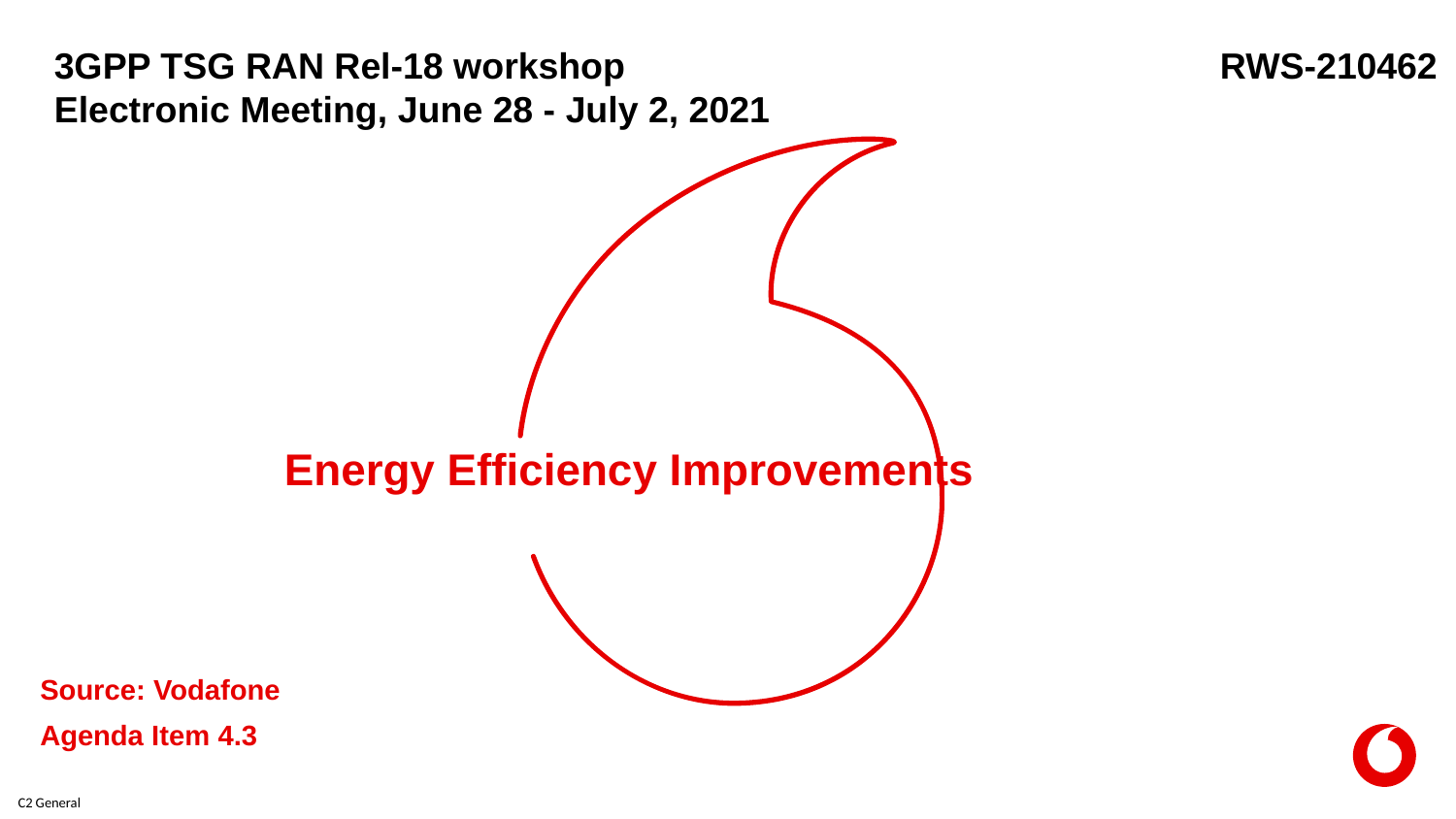

3GPP TSG RAN Rel-18 workshop
Electronic Meeting, June 28 - July 2, 2021
RWS-210462
# Energy Efficiency Improvements

Source: Vodafone
Agenda Item 4.3